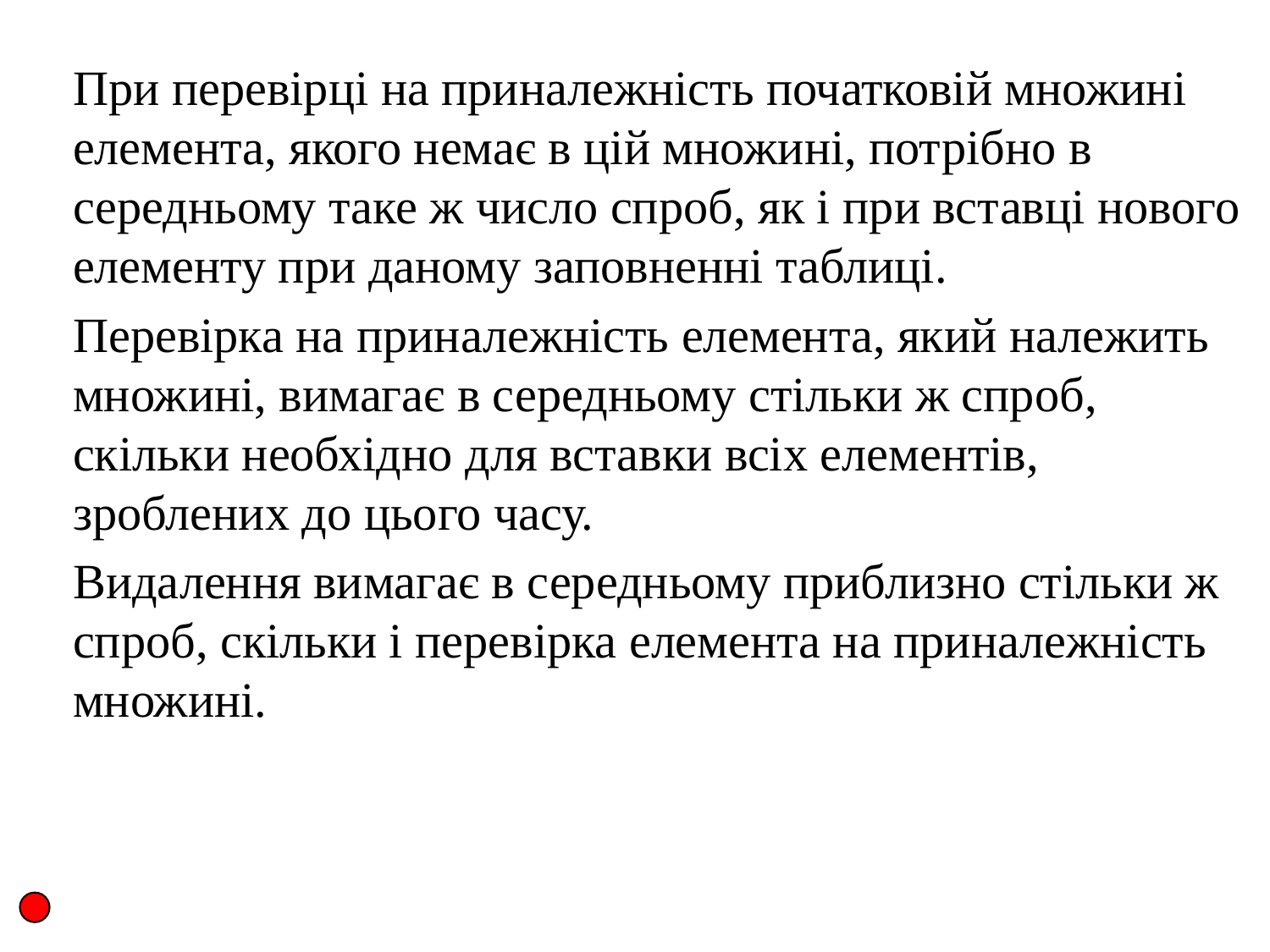

При перевірці на приналежність початковій множині елемента, якого немає в цій множині, потрібно в середньому таке ж число спроб, як і при вставці нового елементу при даному заповненні таблиці.
	Перевірка на приналежність елемента, який належить множині, вимагає в середньому стільки ж спроб, скільки необхідно для вставки всіх елементів, зроблених до цього часу.
	Видалення вимагає в середньому приблизно стільки ж спроб, скільки і перевірка елемента на приналежність множині.